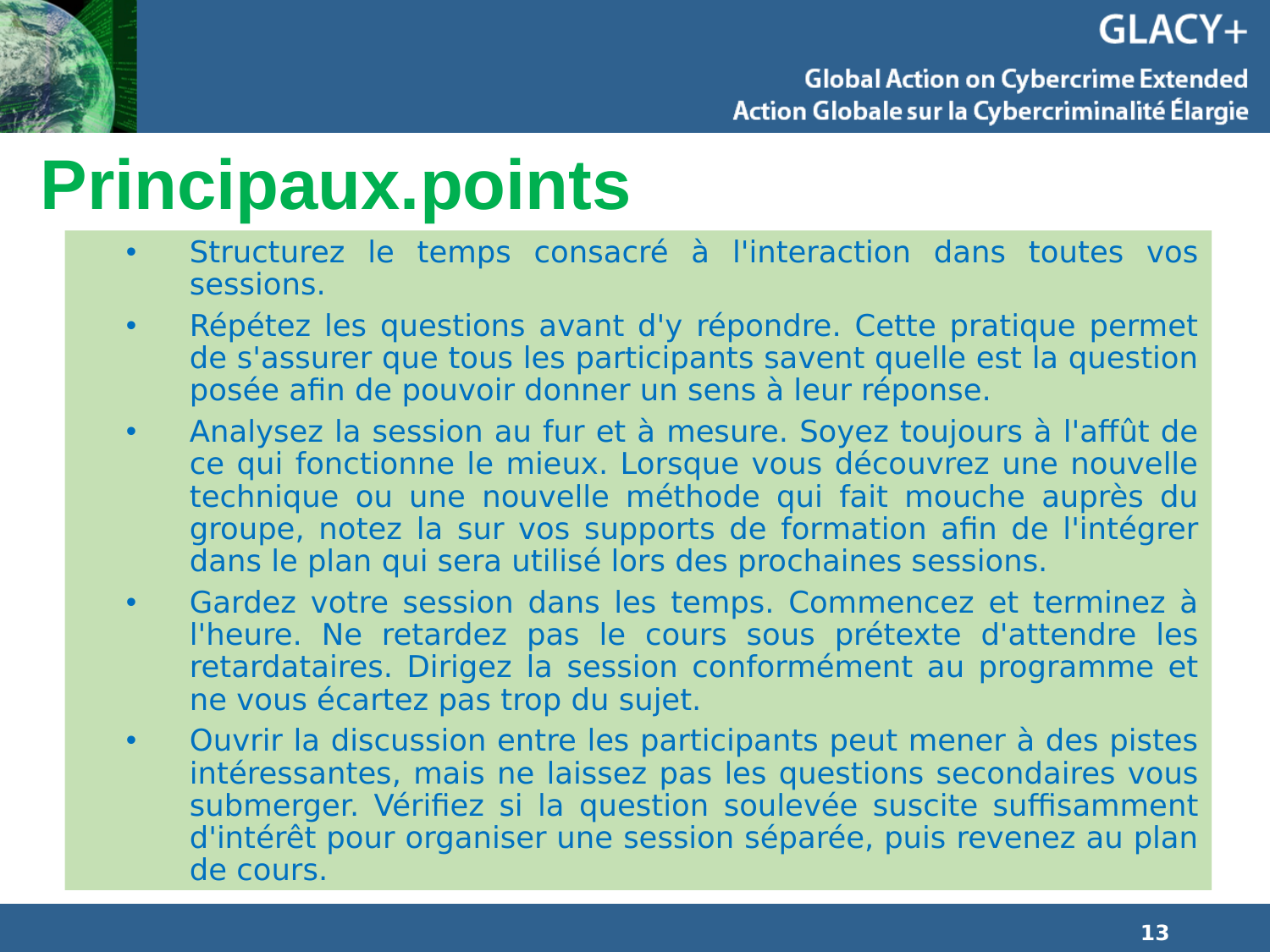

# Principaux.points
Structurez le temps consacré à l'interaction dans toutes vos sessions.
Répétez les questions avant d'y répondre. Cette pratique permet de s'assurer que tous les participants savent quelle est la question posée afin de pouvoir donner un sens à leur réponse.
Analysez la session au fur et à mesure. Soyez toujours à l'affût de ce qui fonctionne le mieux. Lorsque vous découvrez une nouvelle technique ou une nouvelle méthode qui fait mouche auprès du groupe, notez la sur vos supports de formation afin de l'intégrer dans le plan qui sera utilisé lors des prochaines sessions.
Gardez votre session dans les temps. Commencez et terminez à l'heure. Ne retardez pas le cours sous prétexte d'attendre les retardataires. Dirigez la session conformément au programme et ne vous écartez pas trop du sujet.
Ouvrir la discussion entre les participants peut mener à des pistes intéressantes, mais ne laissez pas les questions secondaires vous submerger. Vérifiez si la question soulevée suscite suffisamment d'intérêt pour organiser une session séparée, puis revenez au plan de cours.

13